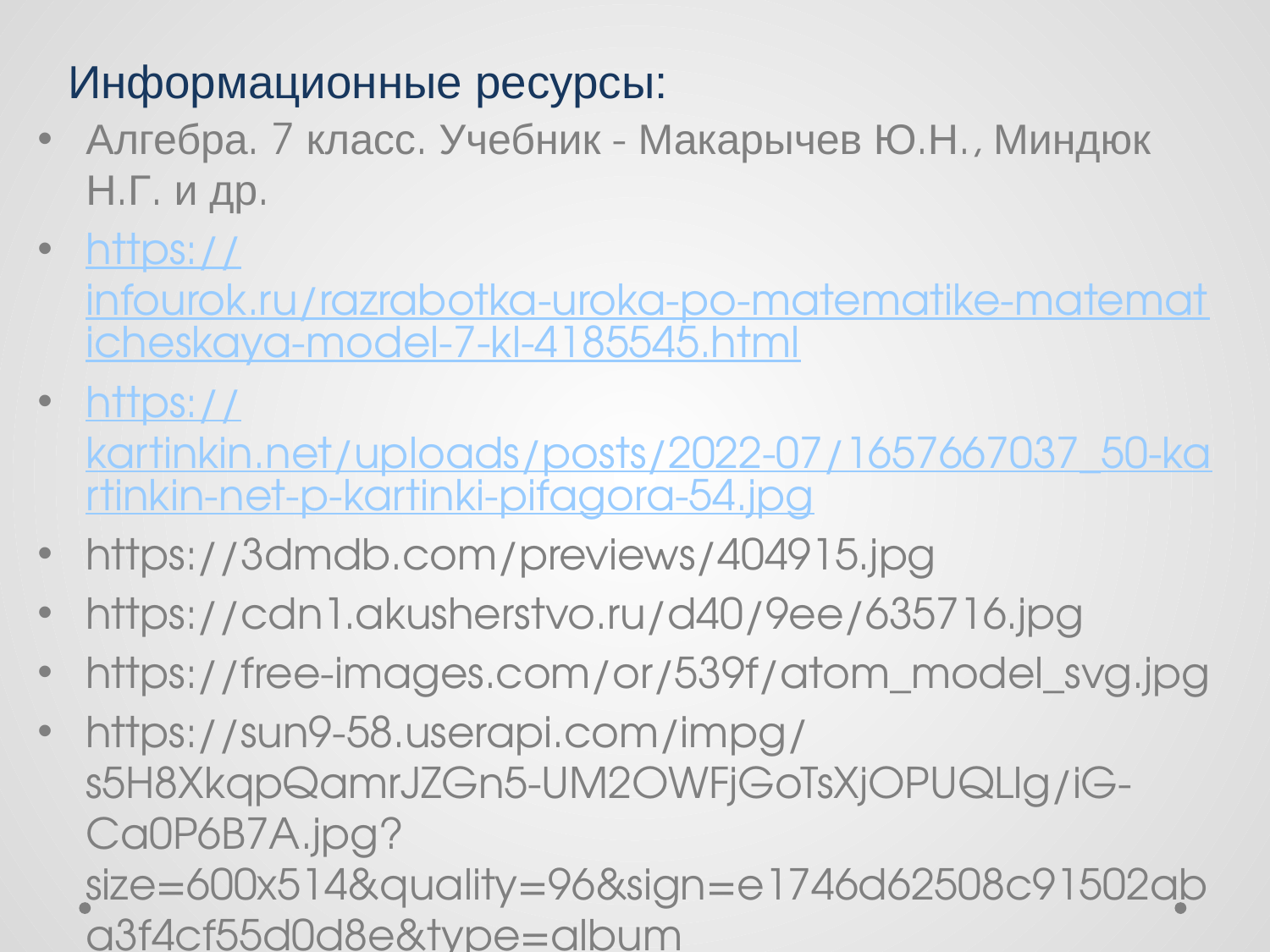

# Информационные ресурсы:
Алгебра. 7 класс. Учебник - Макарычев Ю.Н., Миндюк Н.Г. и др.
https://infourok.ru/razrabotka-uroka-po-matematike-matematicheskaya-model-7-kl-4185545.html
https://kartinkin.net/uploads/posts/2022-07/1657667037_50-kartinkin-net-p-kartinki-pifagora-54.jpg
https://3dmdb.com/previews/404915.jpg
https://cdn1.akusherstvo.ru/d40/9ee/635716.jpg
https://free-images.com/or/539f/atom_model_svg.jpg
https://sun9-58.userapi.com/impg/s5H8XkqpQamrJZGn5-UM2OWFjGoTsXjOPUQLlg/iG-Ca0P6B7A.jpg?size=600x514&quality=96&sign=e1746d62508c91502aba3f4cf55d0d8e&type=album